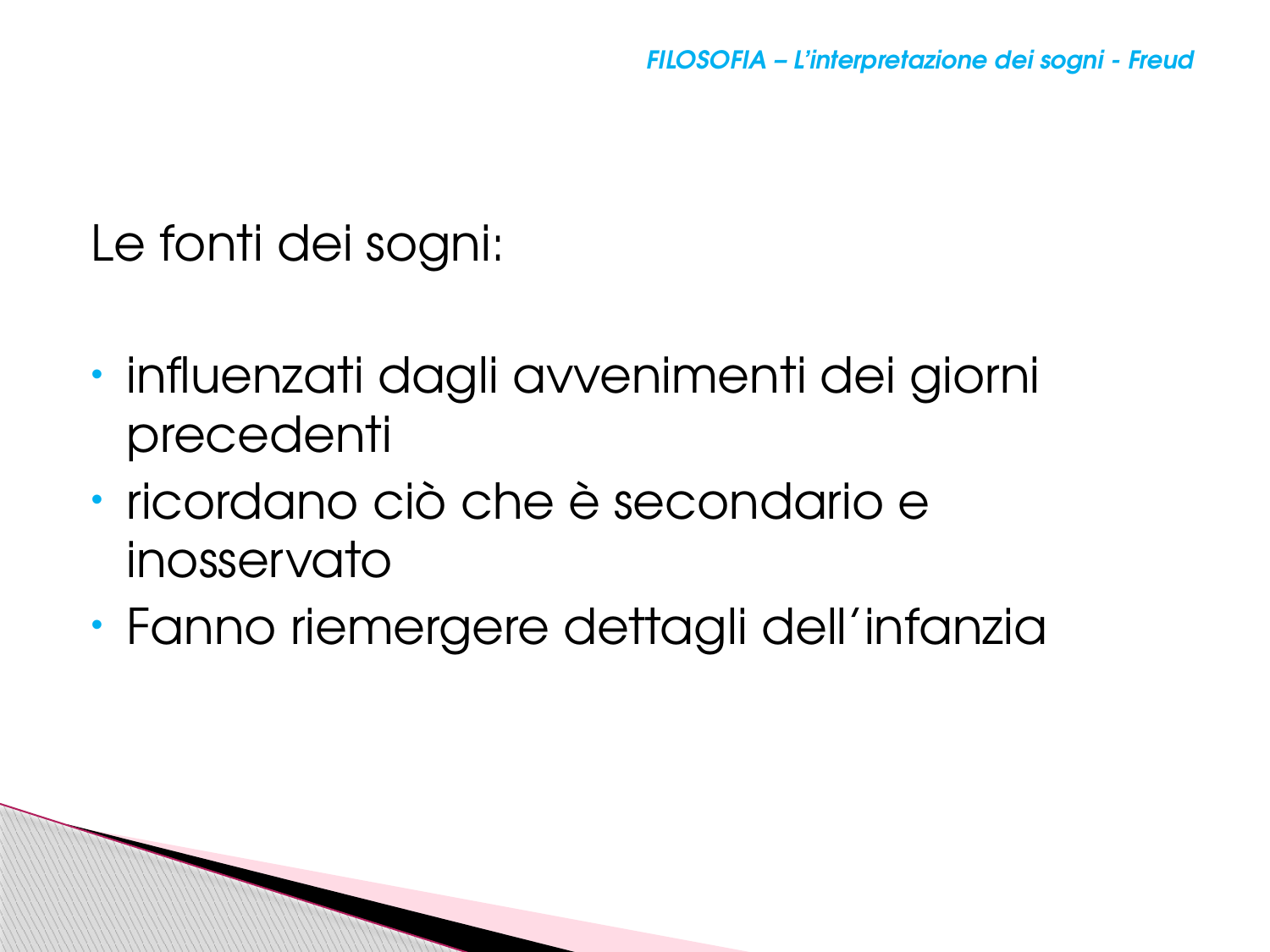

# FILOSOFIA – L’interpretazione dei sogni - Freud
Le fonti dei sogni:

influenzati dagli avvenimenti dei giorni precedenti
ricordano ciò che è secondario e inosservato
Fanno riemergere dettagli dell’infanzia